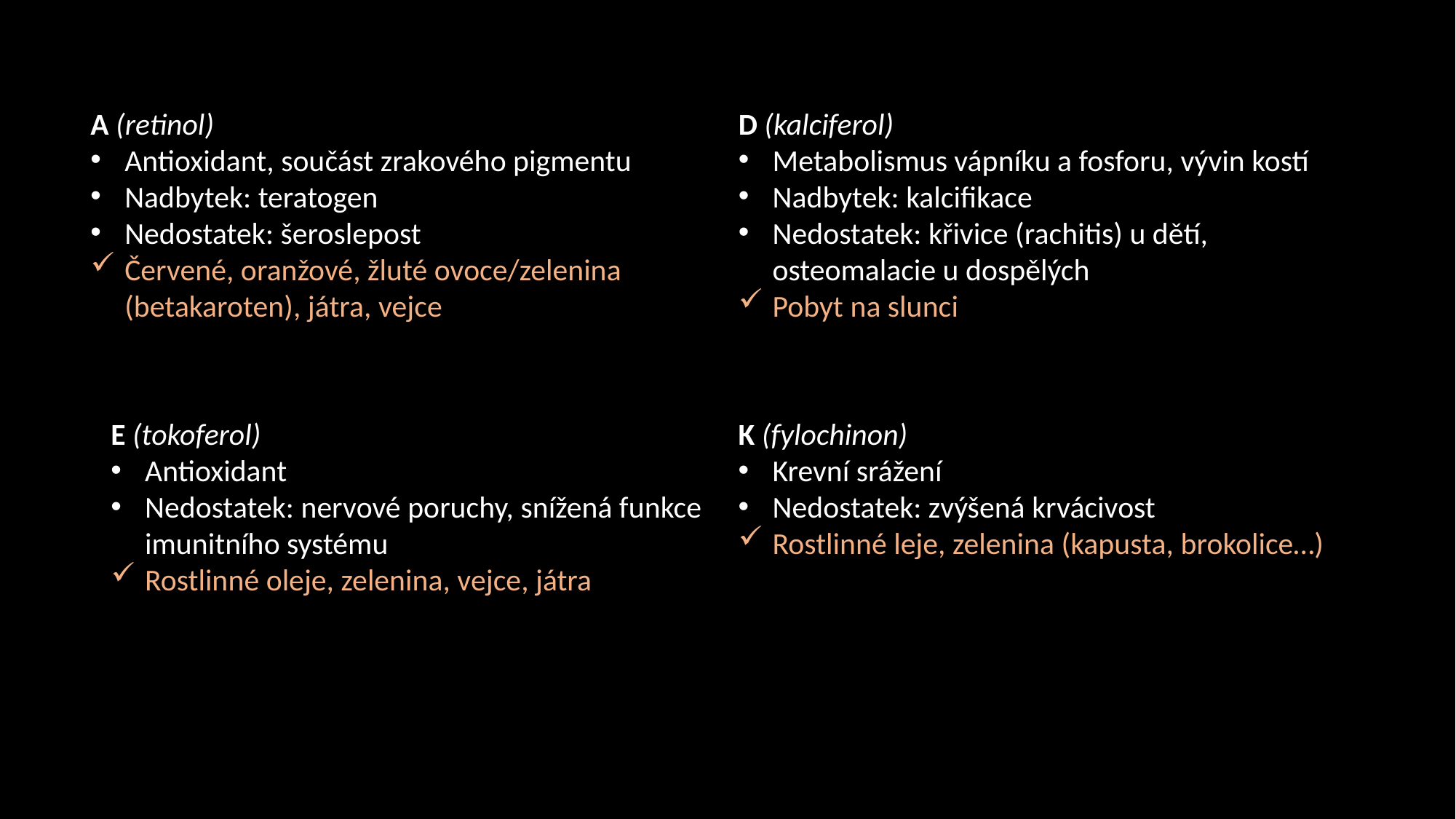

A (retinol)
Antioxidant, součást zrakového pigmentu
Nadbytek: teratogen
Nedostatek: šeroslepost
Červené, oranžové, žluté ovoce/zelenina (betakaroten), játra, vejce

D (kalciferol)
Metabolismus vápníku a fosforu, vývin kostí
Nadbytek: kalcifikace
Nedostatek: křivice (rachitis) u dětí, osteomalacie u dospělých
Pobyt na slunci

E (tokoferol)
Antioxidant
Nedostatek: nervové poruchy, snížená funkce imunitního systému
Rostlinné oleje, zelenina, vejce, játra

K (fylochinon)
Krevní srážení
Nedostatek: zvýšená krvácivost
Rostlinné leje, zelenina (kapusta, brokolice…)